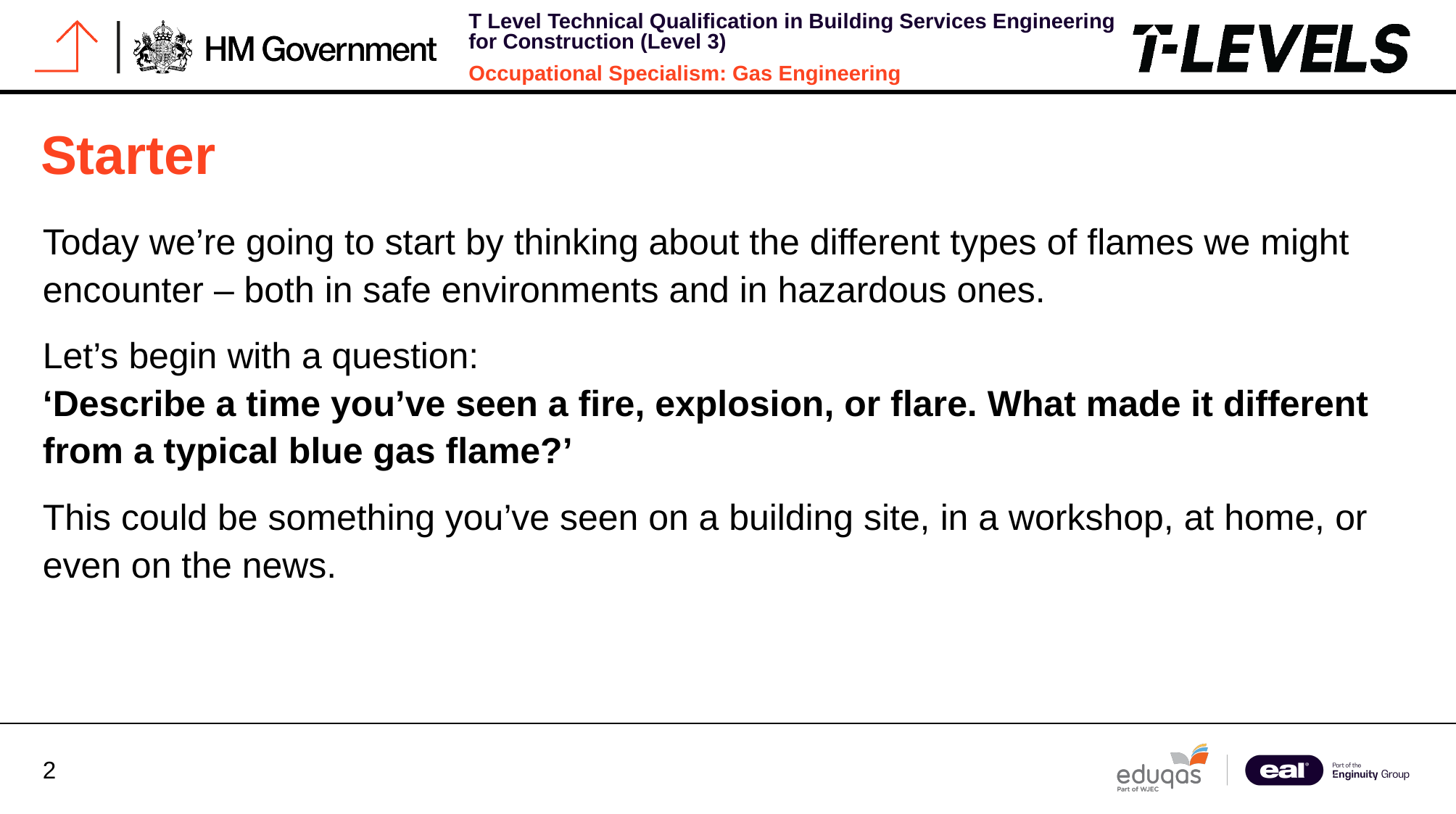

# Starter
Today we’re going to start by thinking about the different types of flames we might encounter – both in safe environments and in hazardous ones.
Let’s begin with a question:
‘Describe a time you’ve seen a fire, explosion, or flare. What made it different from a typical blue gas flame?’
This could be something you’ve seen on a building site, in a workshop, at home, or even on the news.